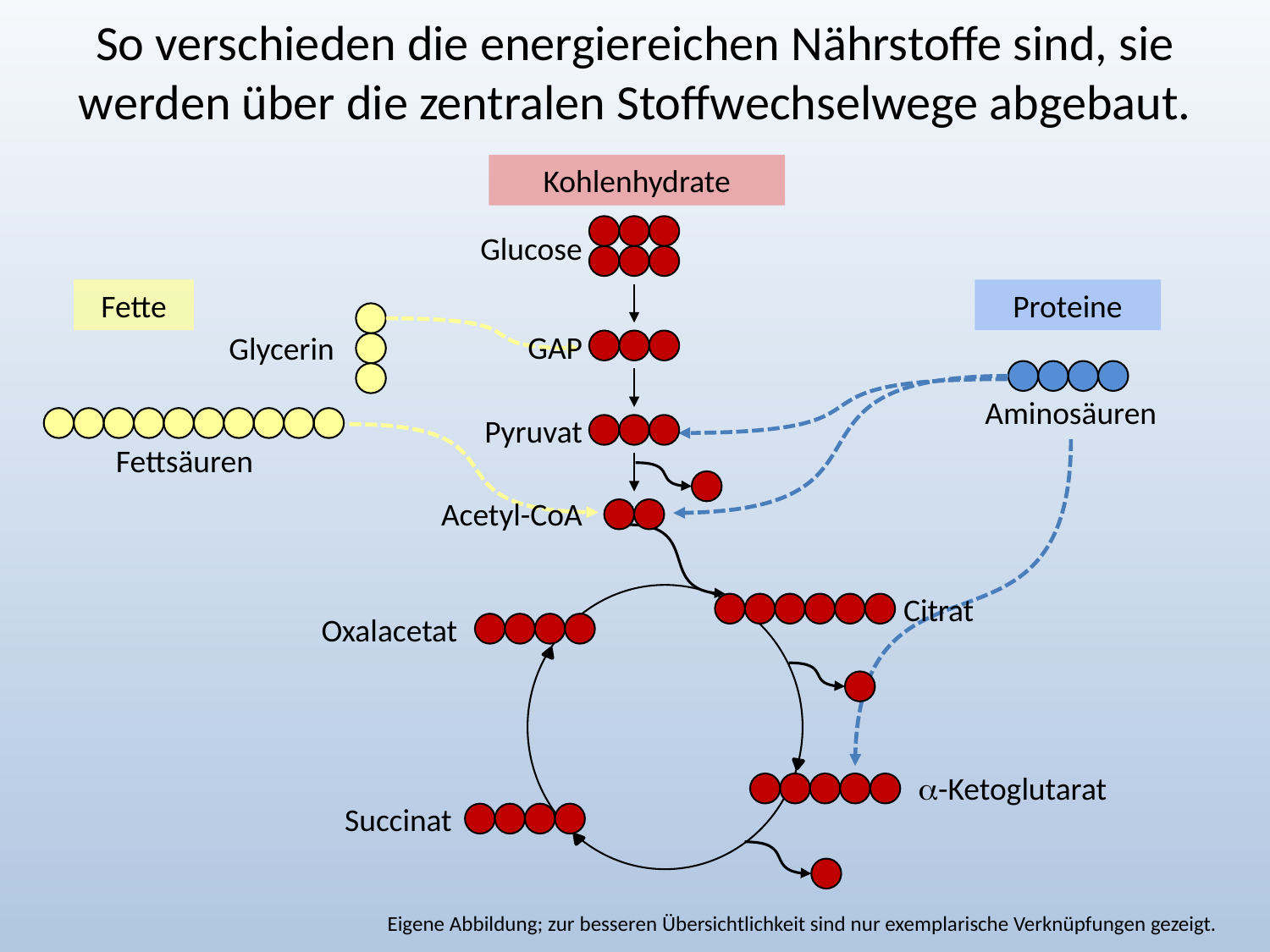

# So verschieden die energiereichen Nährstoffe sind, sie werden über die zentralen Stoffwechselwege abgebaut.
Kohlenhydrate

Glucose
Glycerin

Aminosäuren

Fettsäuren
Fette
Proteine
GAP

Pyruvat

Acetyl-CoA

Citrat

Oxalacetat

α-Ketoglutarat

Succinat

Eigene Abbildung; zur besseren Übersichtlichkeit sind nur exemplarische Verknüpfungen gezeigt.